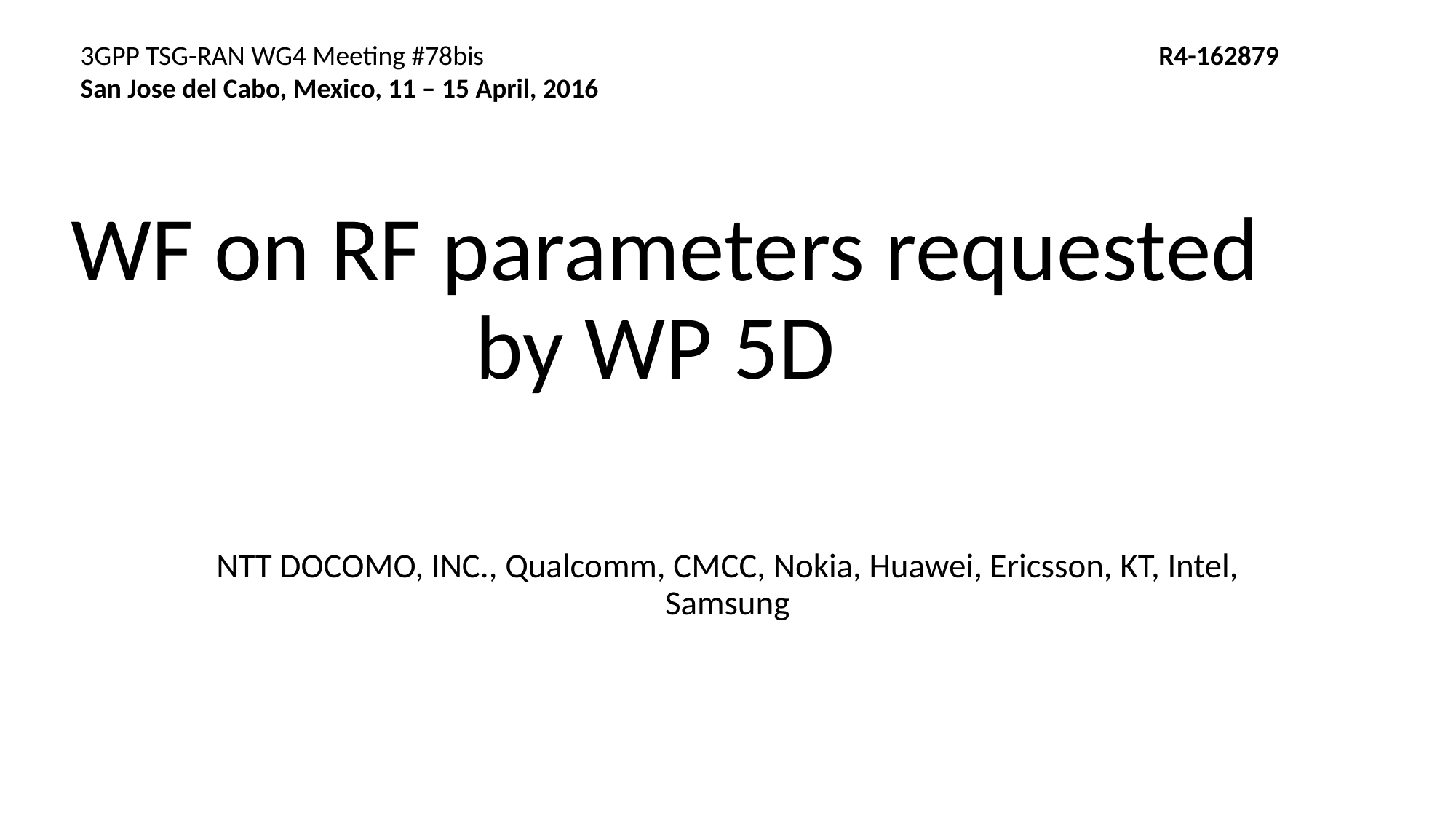

3GPP TSG-RAN WG4 Meeting #78bis                                                                                                             R4-162879
San Jose del Cabo, Mexico, 11 – 15 April, 2016
# WF on RF parameters requested by WP 5D
NTT DOCOMO, INC., Qualcomm, CMCC, Nokia, Huawei, Ericsson, KT, Intel, Samsung